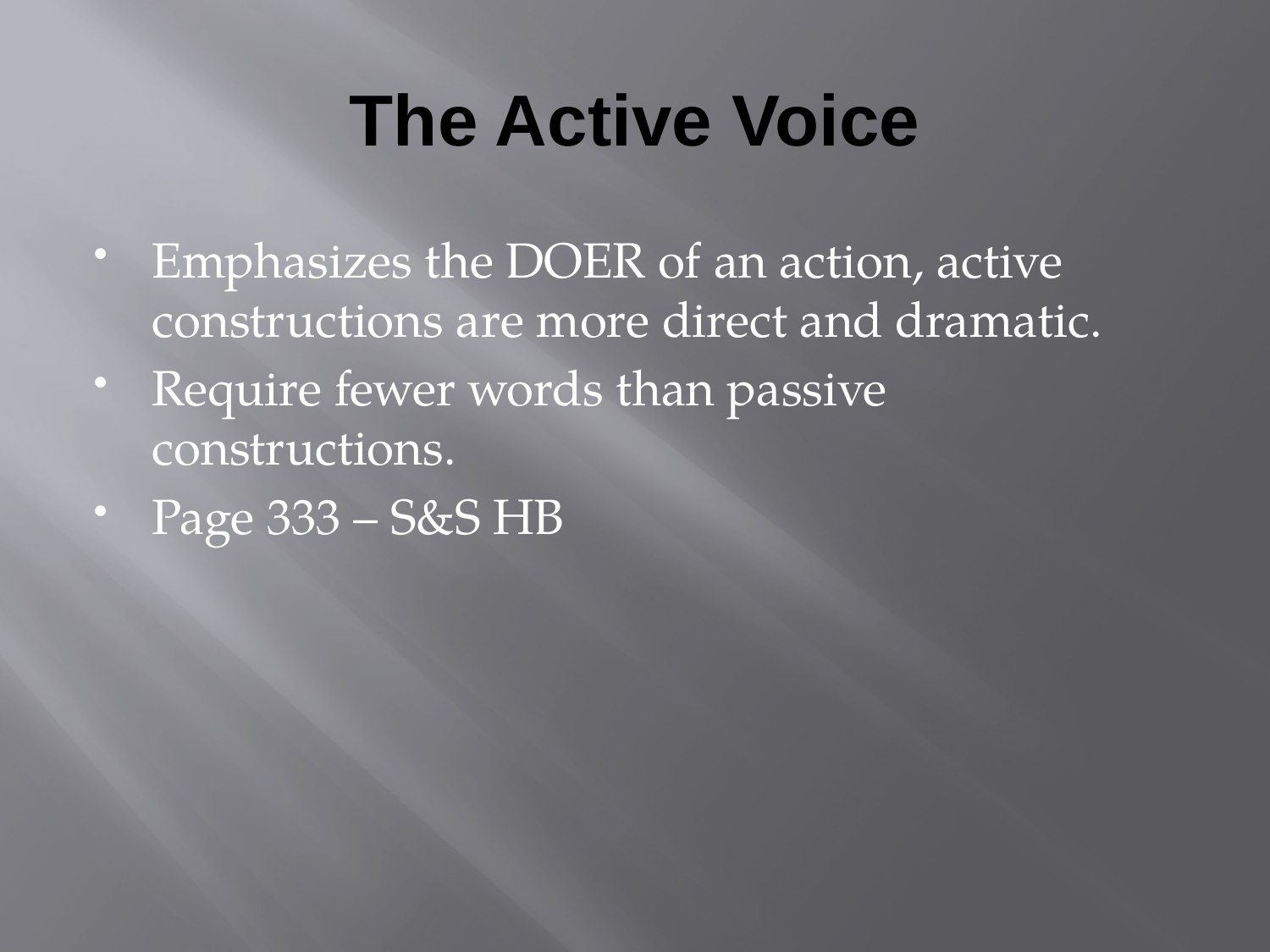

# The Active Voice
Emphasizes the DOER of an action, active constructions are more direct and dramatic.
Require fewer words than passive constructions.
Page 333 – S&S HB